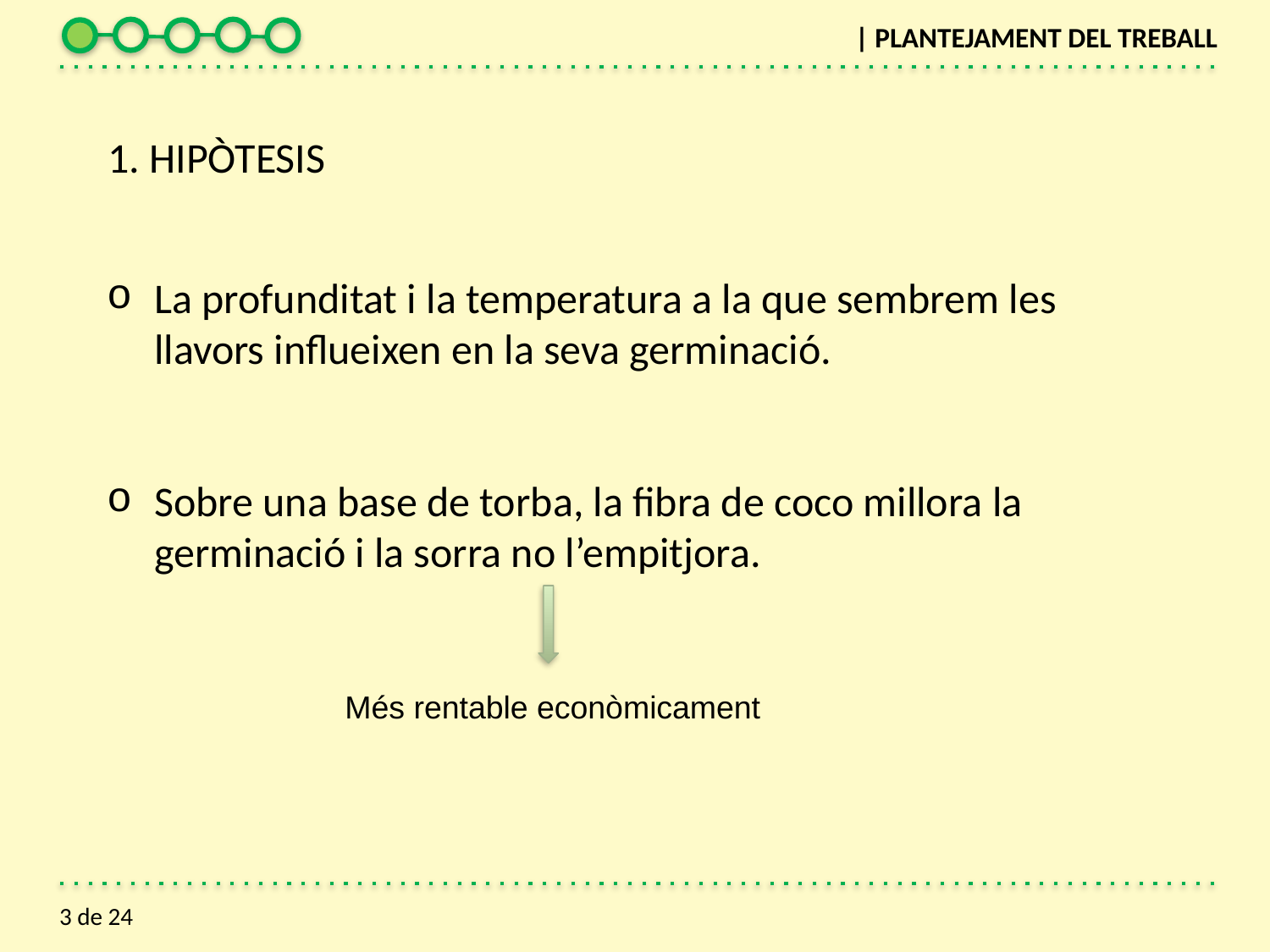

| PLANTEJAMENT DEL TREBALL

1. HIPÒTESIS
La profunditat i la temperatura a la que sembrem les llavors influeixen en la seva germinació.

Sobre una base de torba, la fibra de coco millora la germinació i la sorra no l’empitjora.

Més rentable econòmicament
3 de 24